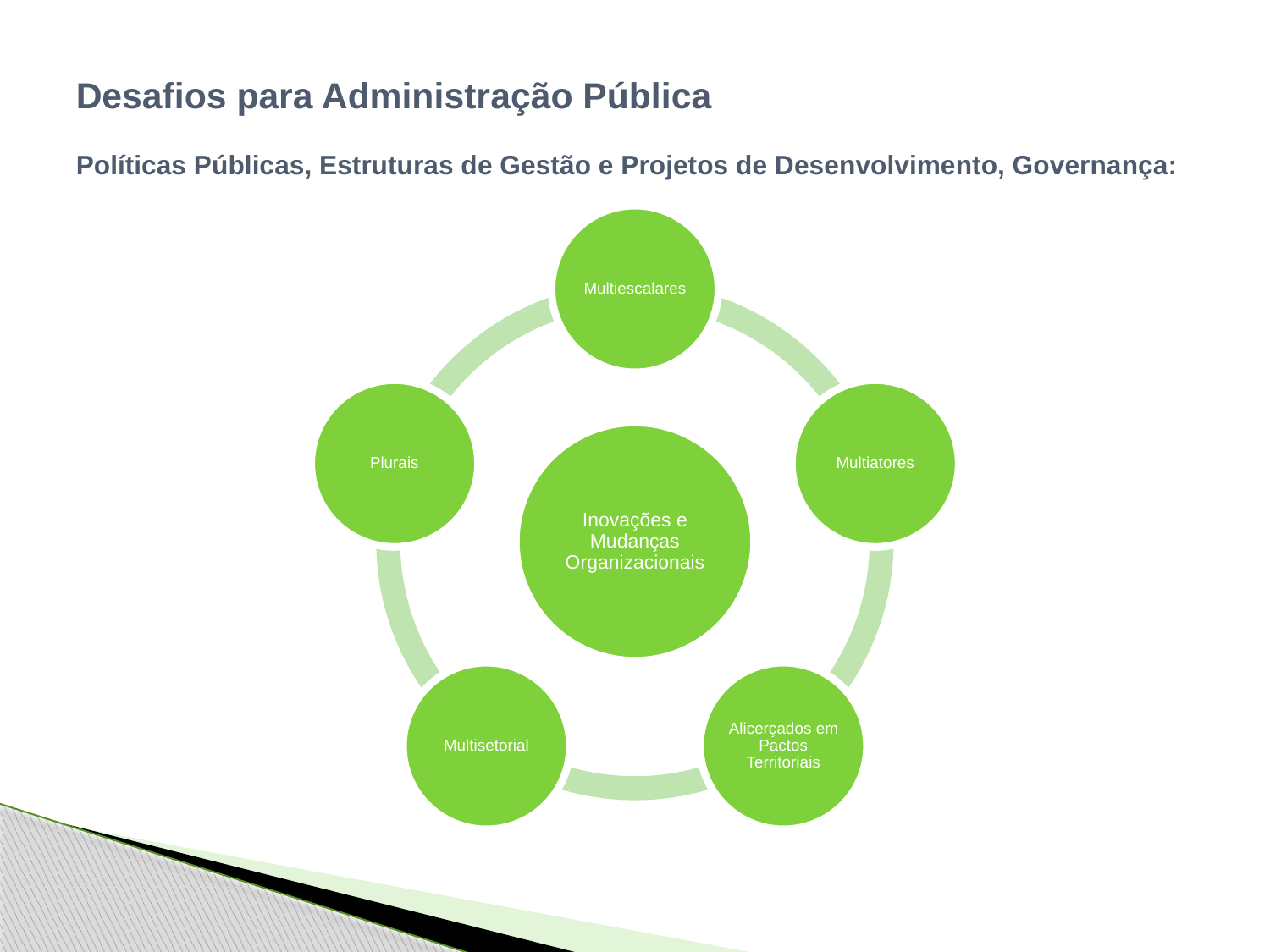

# Desafios para Administração Pública Políticas Públicas, Estruturas de Gestão e Projetos de Desenvolvimento, Governança:
Inovações e Mudanças Organizacionais
Multiescalares
Multiatores
Alicerçados em Pactos Territoriais
Multisetorial
Plurais